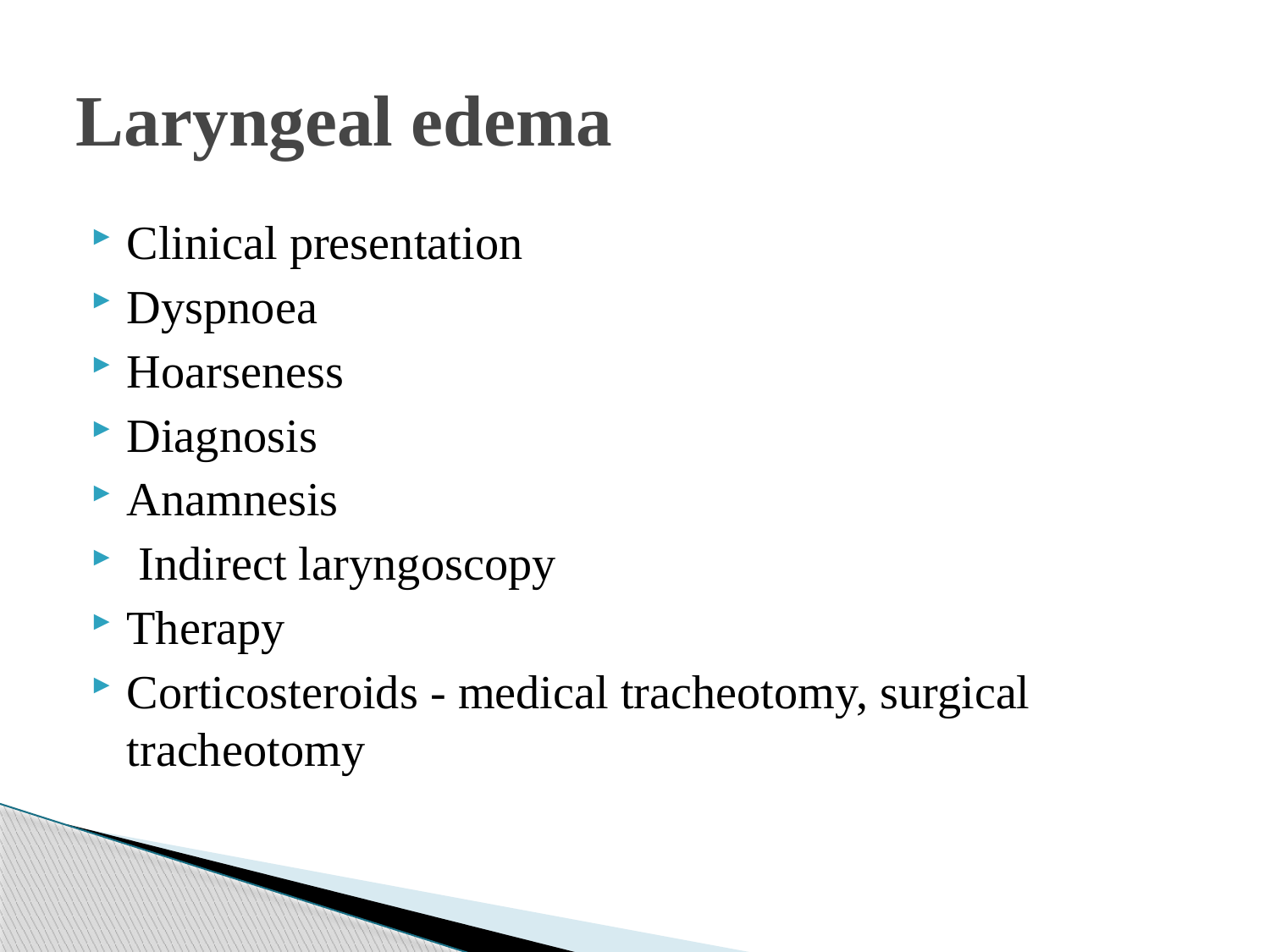

# Laryngeal edema
Clinical presentation
Dyspnoea
Hoarseness
Diagnosis
Anamnesis
 Indirect laryngoscopy
Therapy
Corticosteroids - medical tracheotomy, surgical tracheotomy